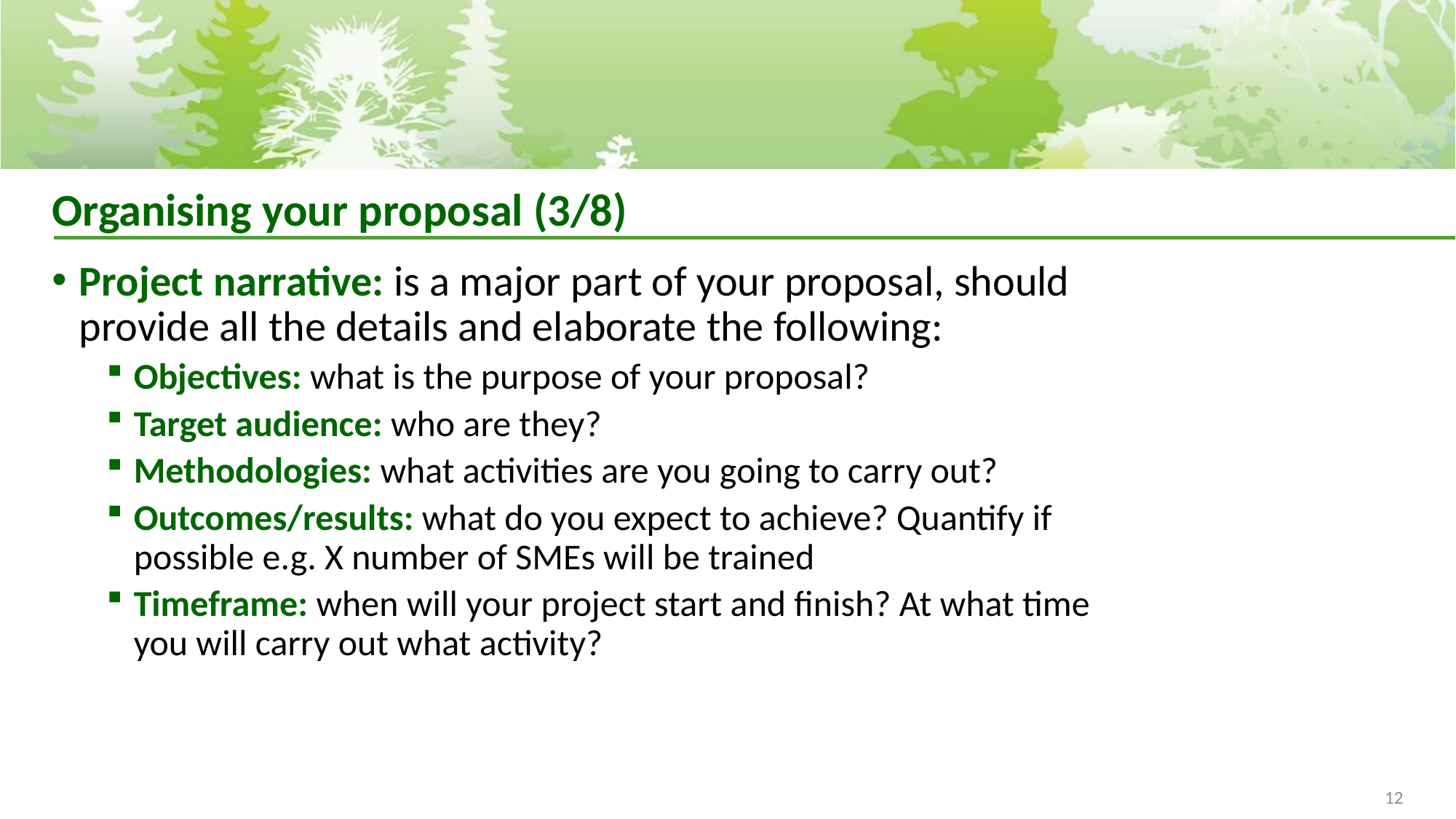

# Organising your proposal (3/8)
Project narrative: is a major part of your proposal, should provide all the details and elaborate the following:
Objectives: what is the purpose of your proposal?
Target audience: who are they?
Methodologies: what activities are you going to carry out?
Outcomes/results: what do you expect to achieve? Quantify if possible e.g. X number of SMEs will be trained
Timeframe: when will your project start and finish? At what time you will carry out what activity?

12